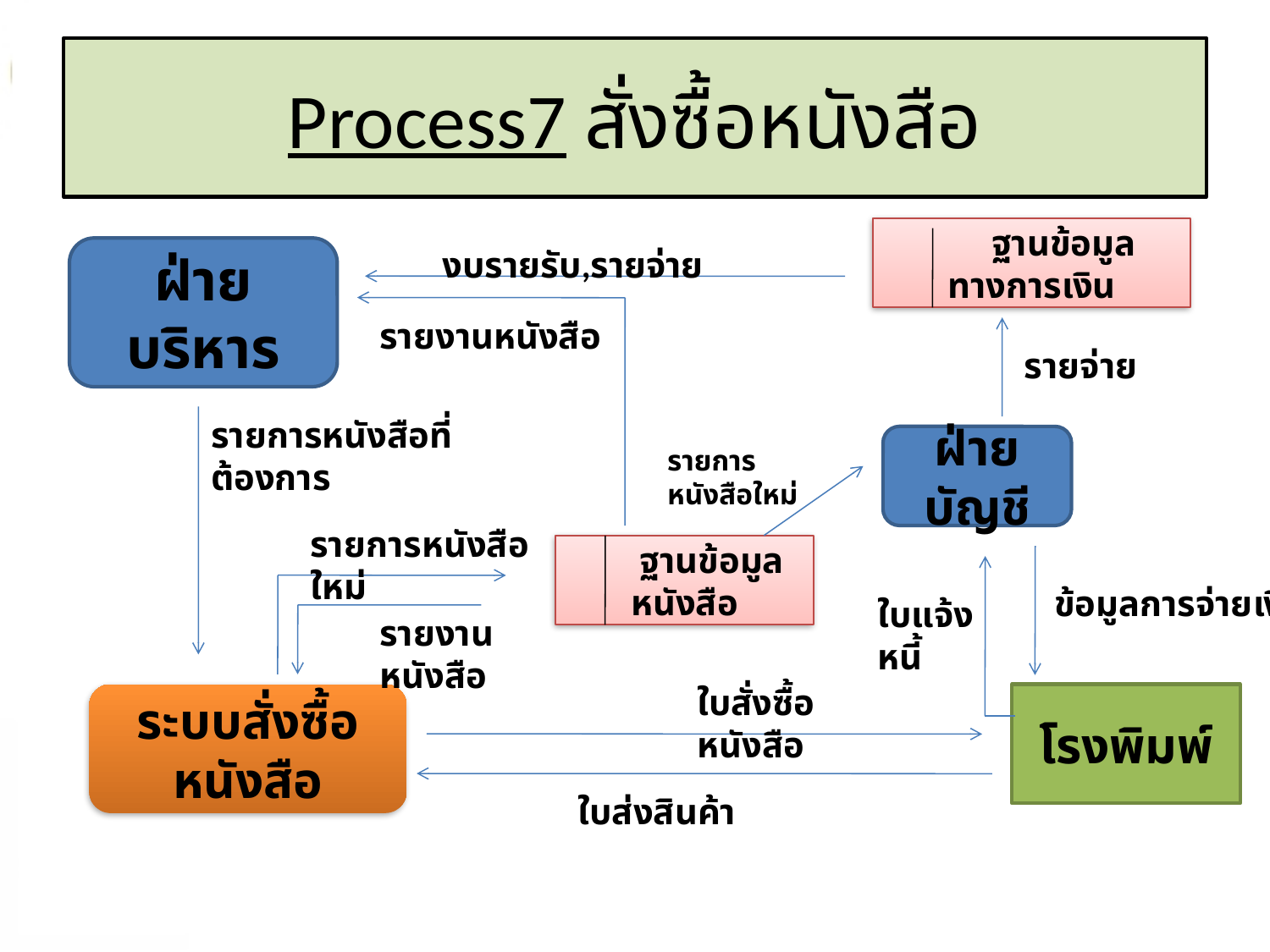

# Process7 สั่งซื้อหนังสือ
       ฐานข้อมูลทางการเงิน
งบรายรับ,รายจ่าย
ฝ่ายบริหาร
รายงานหนังสือ
รายจ่าย
รายการหนังสือที่ต้องการ
ฝ่ายบัญชี
รายการหนังสือใหม่
รายการหนังสือใหม่
      ฐานข้อมูลหนังสือ
ข้อมูลการจ่ายเงิน
ใบแจ้งหนี้
รายงานหนังสือ
ใบสั่งซื้อหนังสือ
ระบบสั่งซื้อหนังสือ
โรงพิมพ์
ใบส่งสินค้า